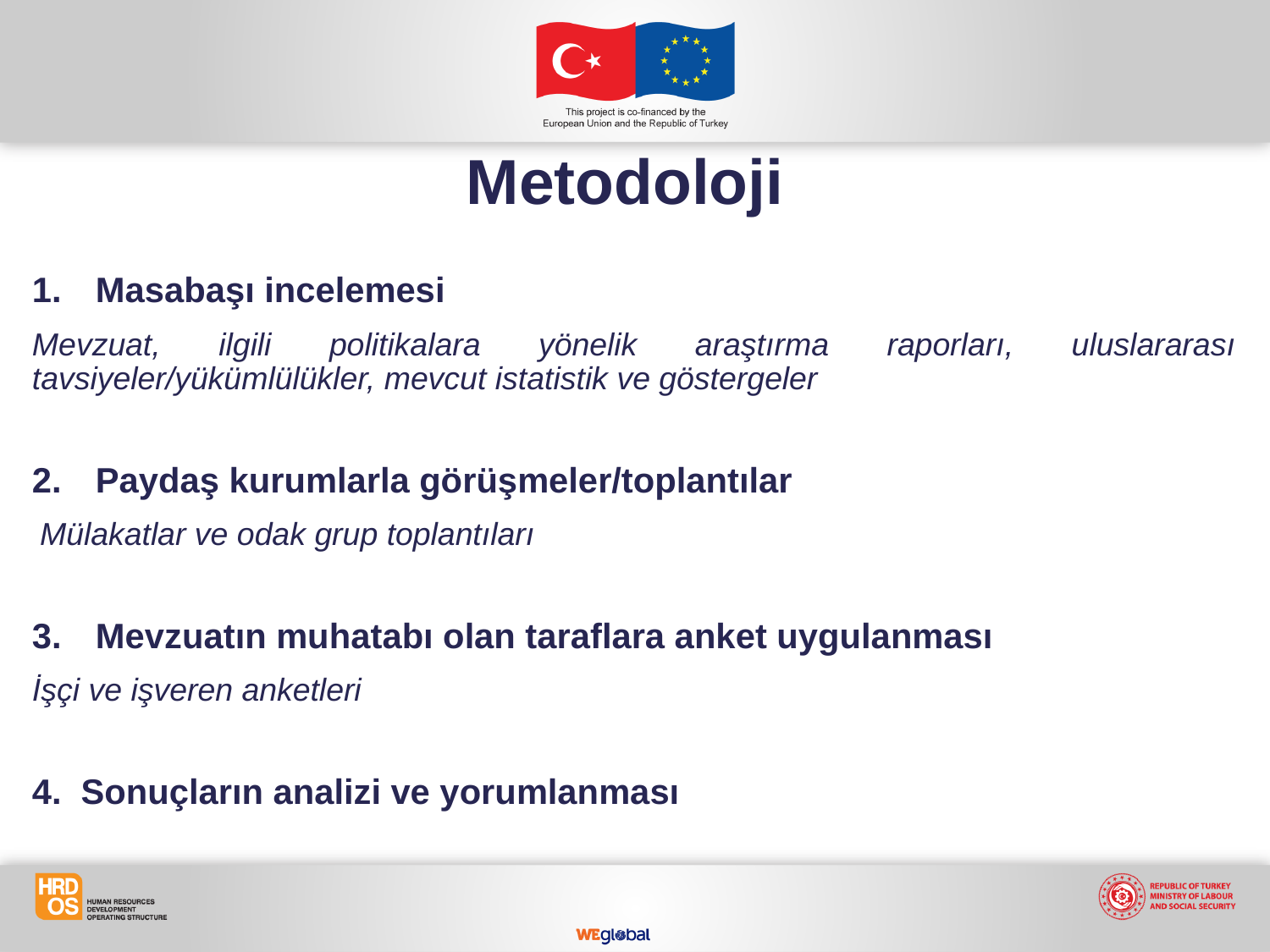

Metodoloji

Masabaşı incelemesi
Mevzuat, ilgili politikalara yönelik araştırma raporları, uluslararası tavsiyeler/yükümlülükler, mevcut istatistik ve göstergeler

Paydaş kurumlarla görüşmeler/toplantılar
 Mülakatlar ve odak grup toplantıları

Mevzuatın muhatabı olan taraflara anket uygulanması
İşçi ve işveren anketleri

4.  Sonuçların analizi ve yorumlanması